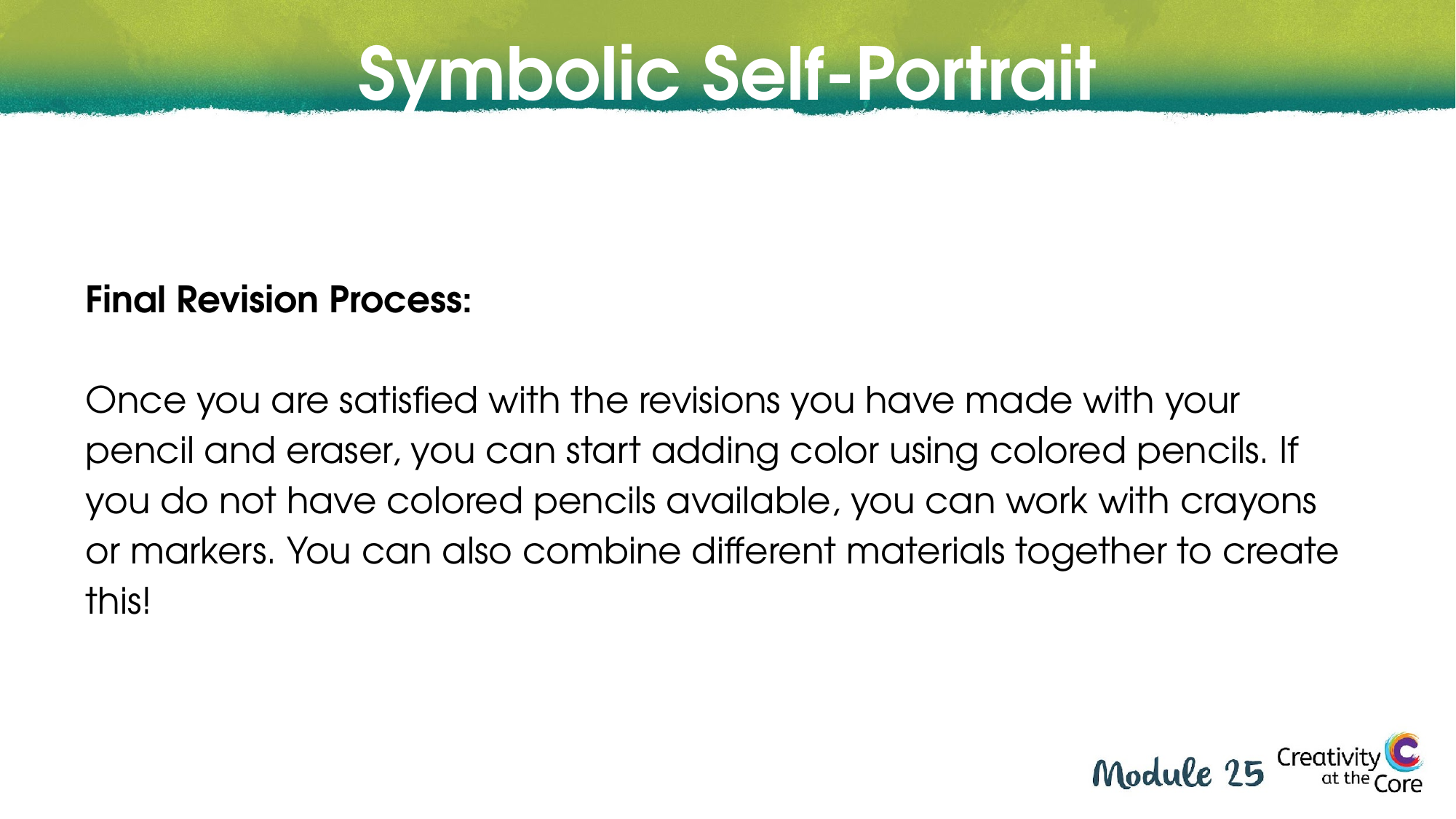

Symbolic Self-Portrait
Final Revision Process:

Once you are satisfied with the revisions you have made with your pencil and eraser, you can start adding color using colored pencils. If you do not have colored pencils available, you can work with crayons or markers. You can also combine different materials together to create this!